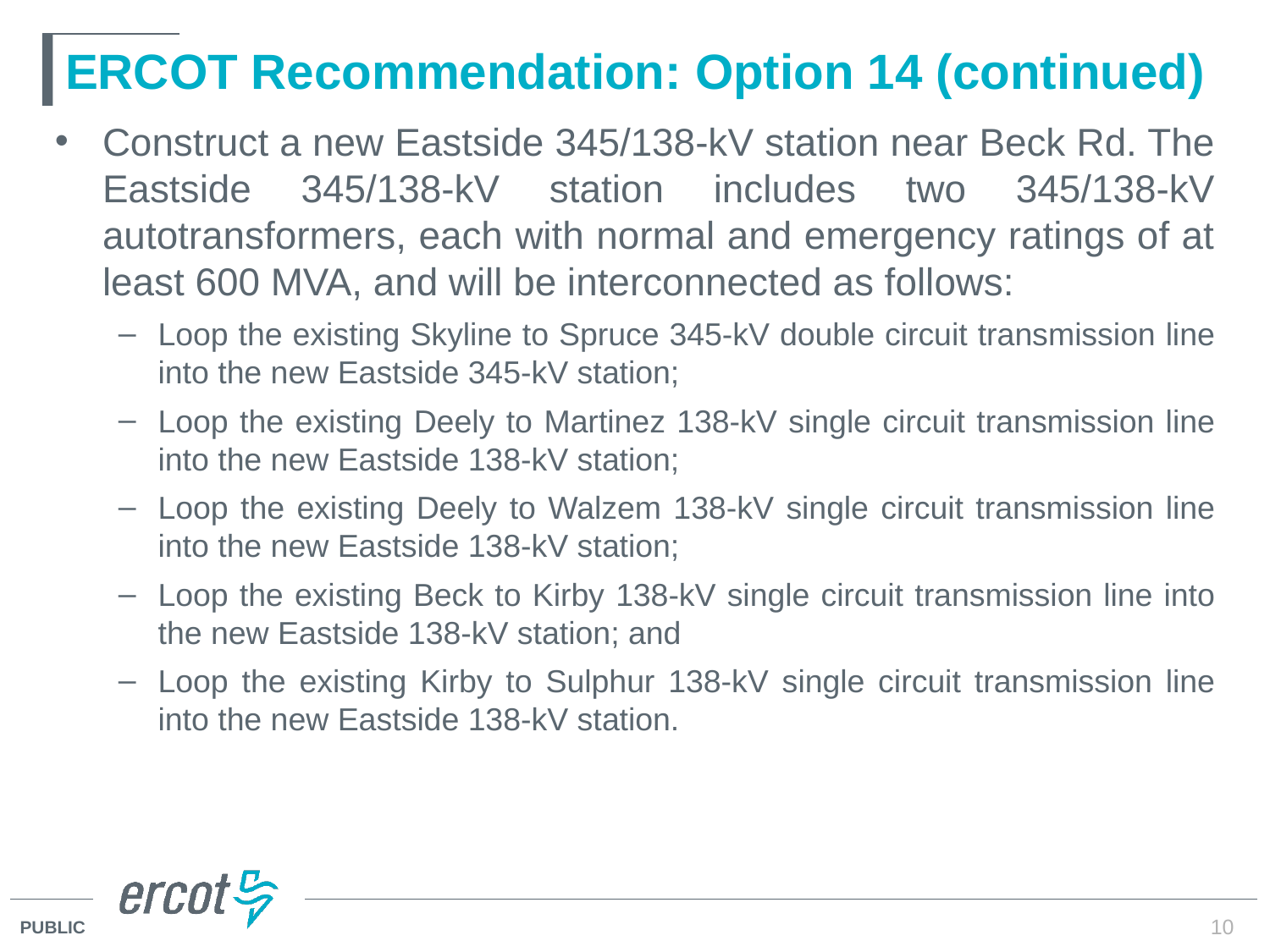

# ERCOT Recommendation: Option 14 (continued)
Construct a new Eastside 345/138-kV station near Beck Rd. The Eastside 345/138-kV station includes two 345/138-kV autotransformers, each with normal and emergency ratings of at least 600 MVA, and will be interconnected as follows:
Loop the existing Skyline to Spruce 345-kV double circuit transmission line into the new Eastside 345-kV station;
Loop the existing Deely to Martinez 138-kV single circuit transmission line into the new Eastside 138-kV station;
Loop the existing Deely to Walzem 138-kV single circuit transmission line into the new Eastside 138-kV station;
Loop the existing Beck to Kirby 138-kV single circuit transmission line into the new Eastside 138-kV station; and
Loop the existing Kirby to Sulphur 138-kV single circuit transmission line into the new Eastside 138-kV station.

10